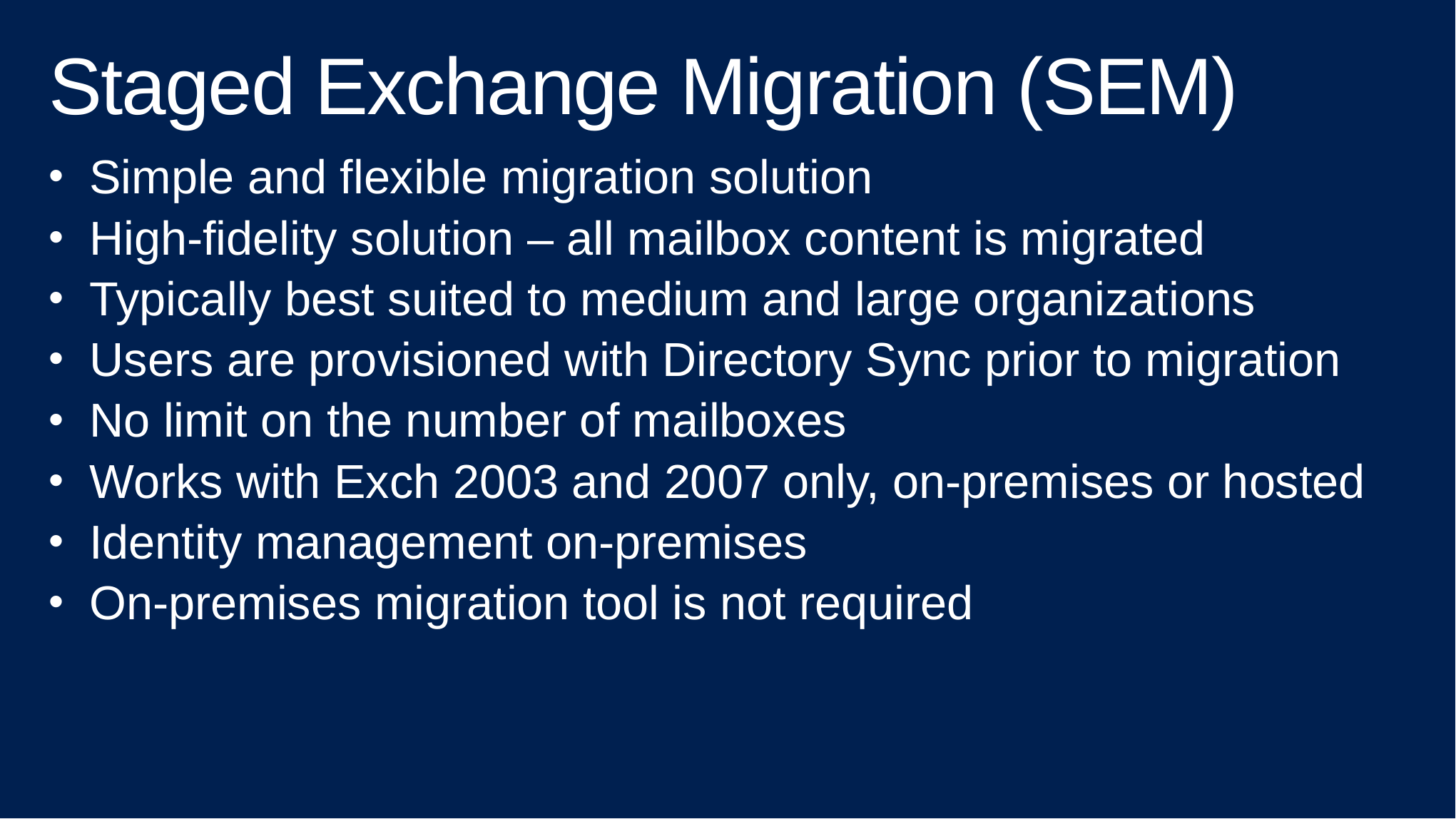

# Staged Exchange Migration (SEM)
Simple and flexible migration solution
High-fidelity solution – all mailbox content is migrated
Typically best suited to medium and large organizations
Users are provisioned with Directory Sync prior to migration
No limit on the number of mailboxes
Works with Exch 2003 and 2007 only, on-premises or hosted
Identity management on-premises
On-premises migration tool is not required